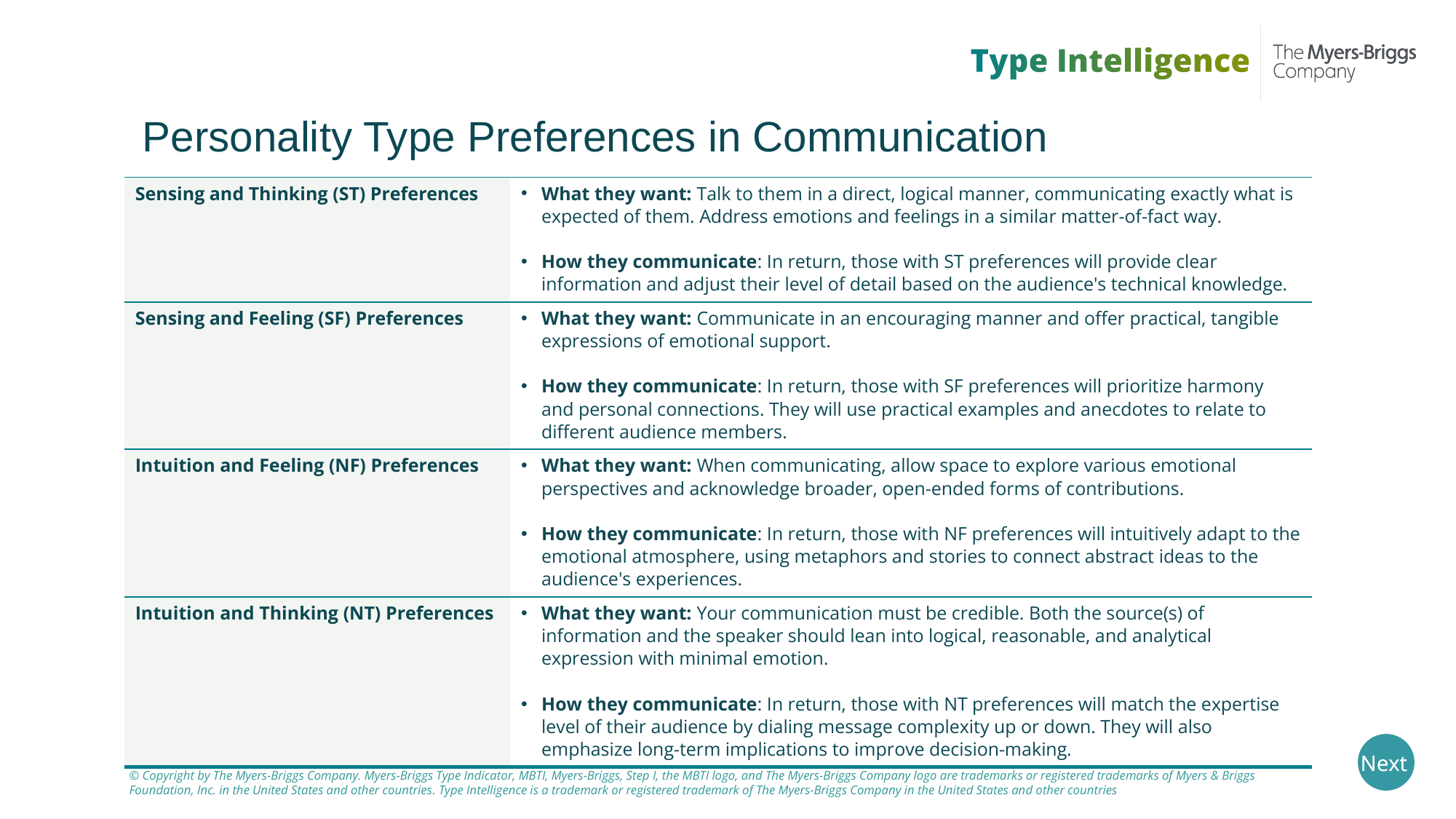

# Personality Type Preferences in Communication
| Sensing and Thinking (ST) Preferences | What they want: Talk to them in a direct, logical manner, communicating exactly what is expected of them. Address emotions and feelings in a similar matter-of-fact way.  How they communicate: In return, those with ST preferences will provide clear information and adjust their level of detail based on the audience's technical knowledge. |
| --- | --- |
| Sensing and Feeling (SF) Preferences | What they want: Communicate in an encouraging manner and offer practical, tangible expressions of emotional support.   How they communicate: In return, those with SF preferences will prioritize harmony and personal connections. They will use practical examples and anecdotes to relate to different audience members. |
| Intuition and Feeling (NF) Preferences | What they want: When communicating, allow space to explore various emotional perspectives and acknowledge broader, open-ended forms of contributions.  How they communicate: In return, those with NF preferences will intuitively adapt to the emotional atmosphere, using metaphors and stories to connect abstract ideas to the audience's experiences. |
| Intuition and Thinking (NT) Preferences | What they want: Your communication must be credible. Both the source(s) of information and the speaker should lean into logical, reasonable, and analytical expression with minimal emotion.  How they communicate: In return, those with NT preferences will match the expertise level of their audience by dialing message complexity up or down. They will also emphasize long-term implications to improve decision-making. |

Next